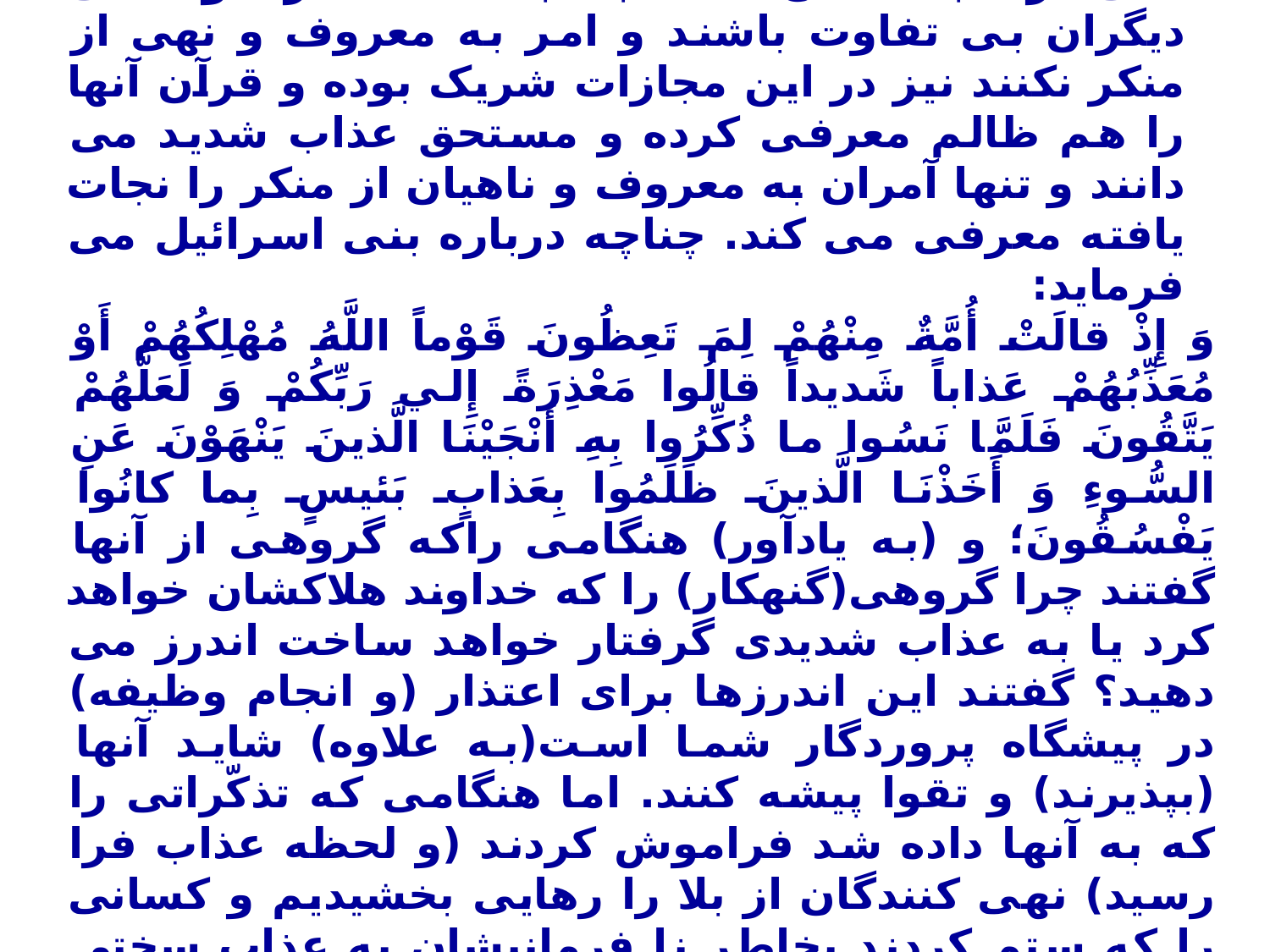

4- هلاکت و مجازات دنیوی
عذاب و هلاکت الهی تنها متوجّه گناهکاران و فاسدان نمی گردد بلکه آنان که نسبت به فساد فکری و عملی دیگران بی تفاوت باشند و امر به معروف و نهی از منکر نکنند نیز در این مجازات شریک بوده و قرآن آنها را هم ظالم معرفی کرده و مستحق عذاب شدید می دانند و تنها آمران به معروف و ناهیان از منکر را نجات یافته معرفی می کند. چناچه درباره بنی اسرائیل می فرماید:
وَ إِذْ قالَتْ أُمَّةٌ مِنْهُمْ لِمَ تَعِظُونَ قَوْماً اللَّهُ مُهْلِکُهُمْ أَوْ مُعَذِّبُهُمْ عَذاباً شَديداً قالُوا مَعْذِرَةً إِلي‏ رَبِّکُمْ وَ لَعَلَّهُمْ يَتَّقُونَ فَلَمَّا نَسُوا ما ذُکِّرُوا بِهِ أَنْجَيْنَا الَّذينَ يَنْهَوْنَ عَنِ السُّوءِ وَ أَخَذْنَا الَّذينَ ظَلَمُوا بِعَذابٍ بَئيسٍ بِما کانُوا يَفْسُقُونَ؛ و (به یادآور) هنگامی راکه گروهی از آنها گفتند چرا گروهی(گنهکار) را که خداوند هلاکشان خواهد کرد یا به عذاب شدیدی گرفتار خواهد ساخت اندرز می دهید؟ گفتند این اندرزها برای اعتذار (و انجام وظیفه) در پیشگاه پروردگار شما است(به علاوه) شاید آنها (بپذیرند) و تقوا پیشه کنند. اما هنگامی که تذکّراتی را که به آنها داده شد فراموش کردند (و لحظه عذاب فرا رسید) نهی کنندگان از بلا را رهایی بخشیدیم و کسانی را که ستم کردند بخاطر نا فرمانیشان به عذاب سختی گرفتار ساختیم. (اعراف/164و165)
در روایات فراوانی آمده که ساکتین در برابر انحراف مانند منحرفین گرفتار عذاب الهی خواهند شد.